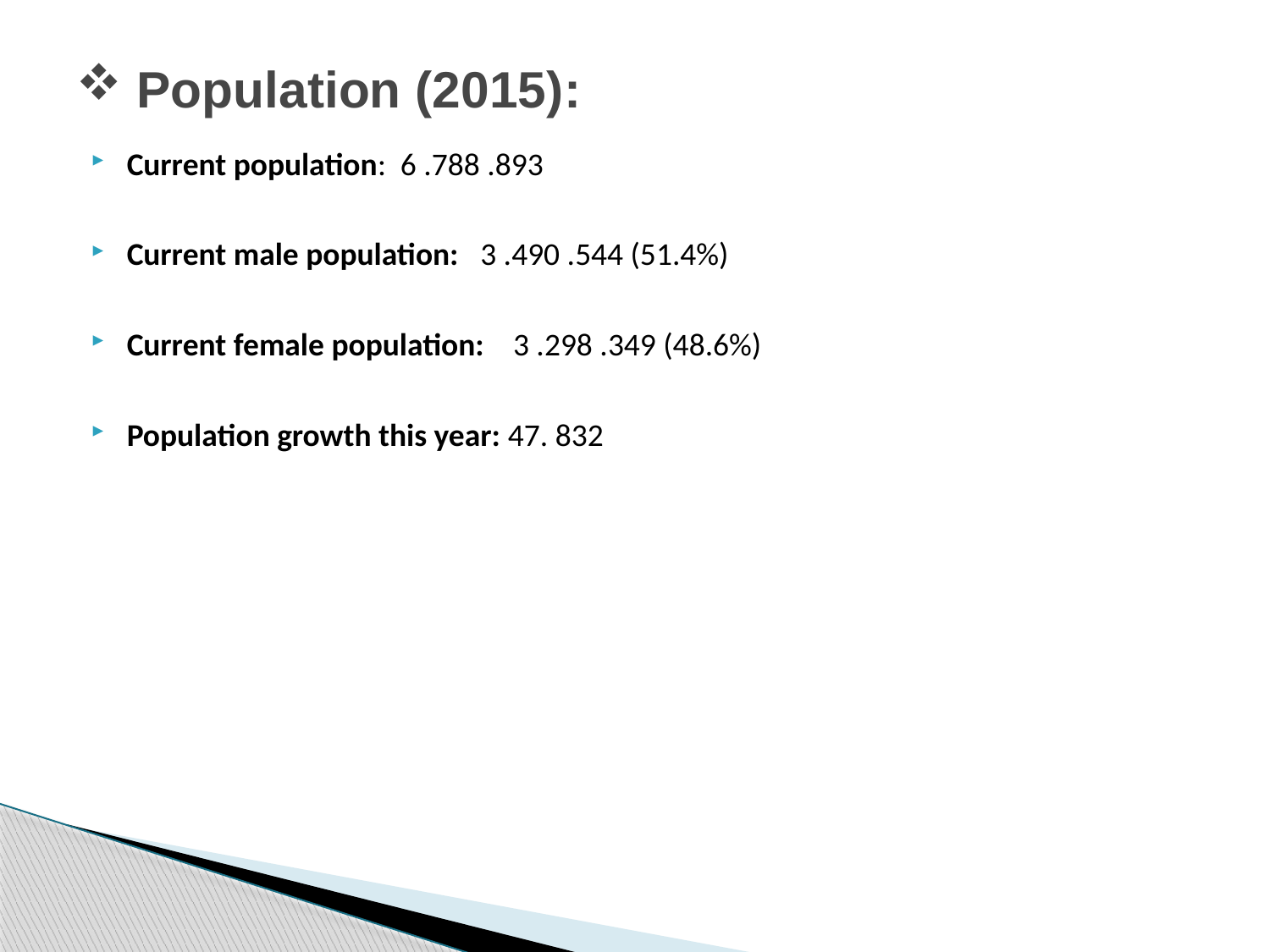

# Population (2015):
Current population:  6 .788 .893

Current male population:   3 .490 .544 (51.4%)

Current female population:    3 .298 .349 (48.6%)

Population growth this year: 47. 832